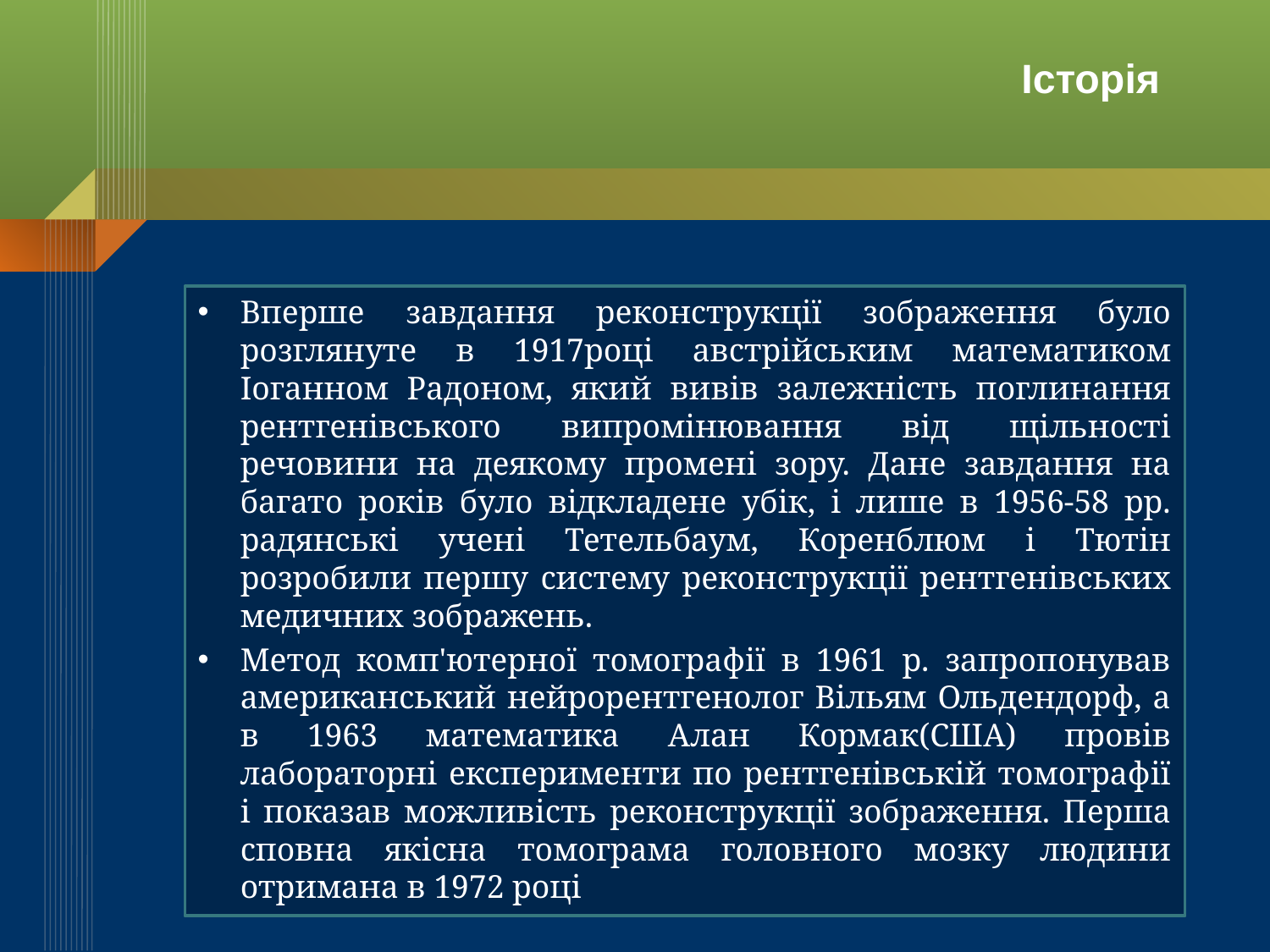

# Історія
Вперше завдання реконструкції зображення було розглянуте в 1917році австрійським математиком Іоганном Радоном, який вивів залежність поглинання рентгенівського випромінювання від щільності речовини на деякому промені зору. Дане завдання на багато років було відкладене убік, і лише в 1956-58 рр. радянські учені Тетельбаум, Коренблюм і Тютін розробили першу систему реконструкції рентгенівських медичних зображень.
Метод комп'ютерної томографії в 1961 р. запропонував американський нейрорентгенолог Вільям Ольдендорф, а в 1963 математика Алан Кормак(США) провів лабораторні експерименти по рентгенівській томографії і показав можливість реконструкції зображення. Перша сповна якісна томограма головного мозку людини отримана в 1972 році